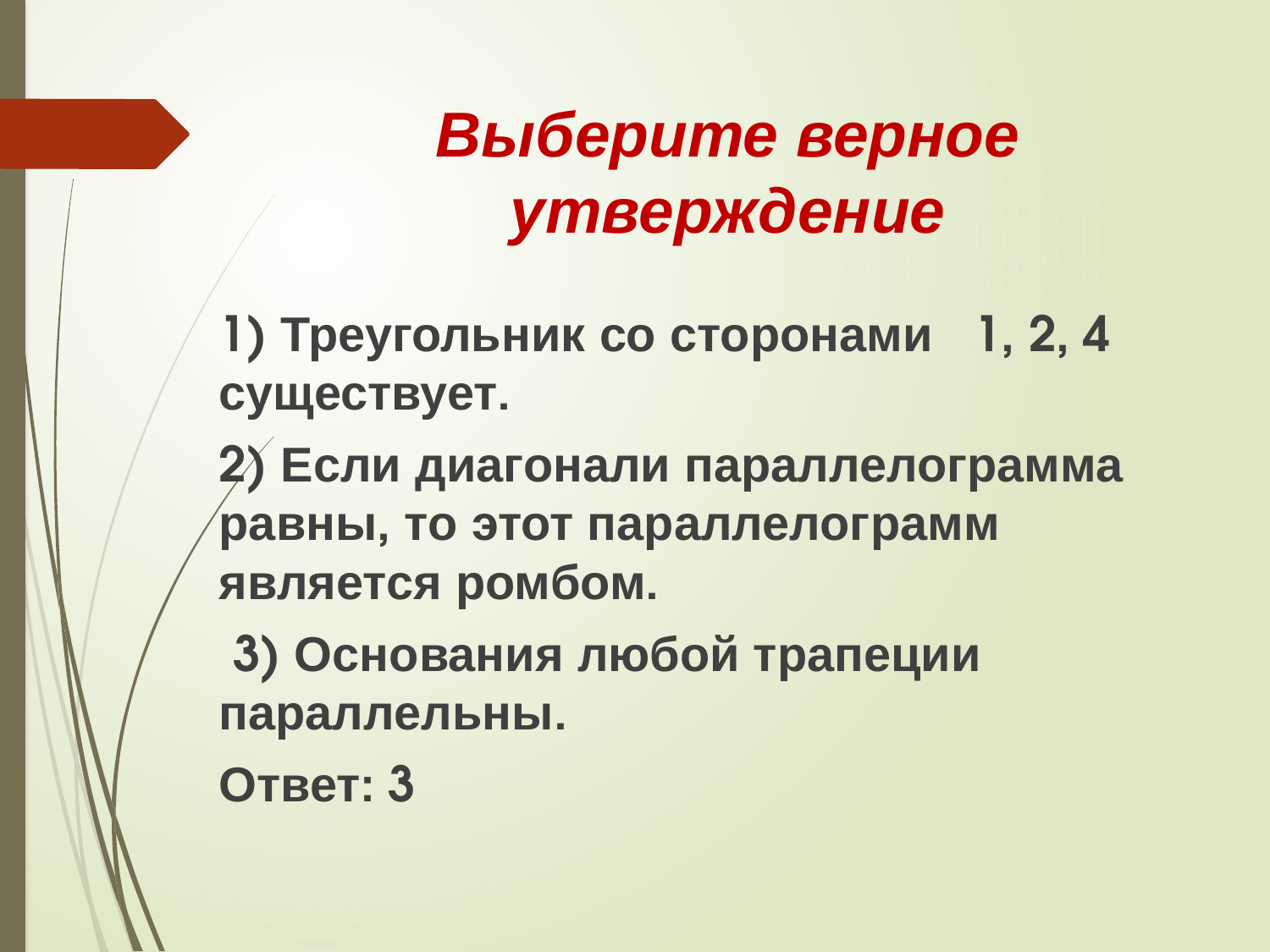

# Выберите верное утверждение
1) Треугольник со сторонами   1, 2, 4 существует.
2) Если диагонали параллелограмма равны, то этот параллелограмм является ромбом.
 3) Основания любой трапеции параллельны.
Ответ: 3